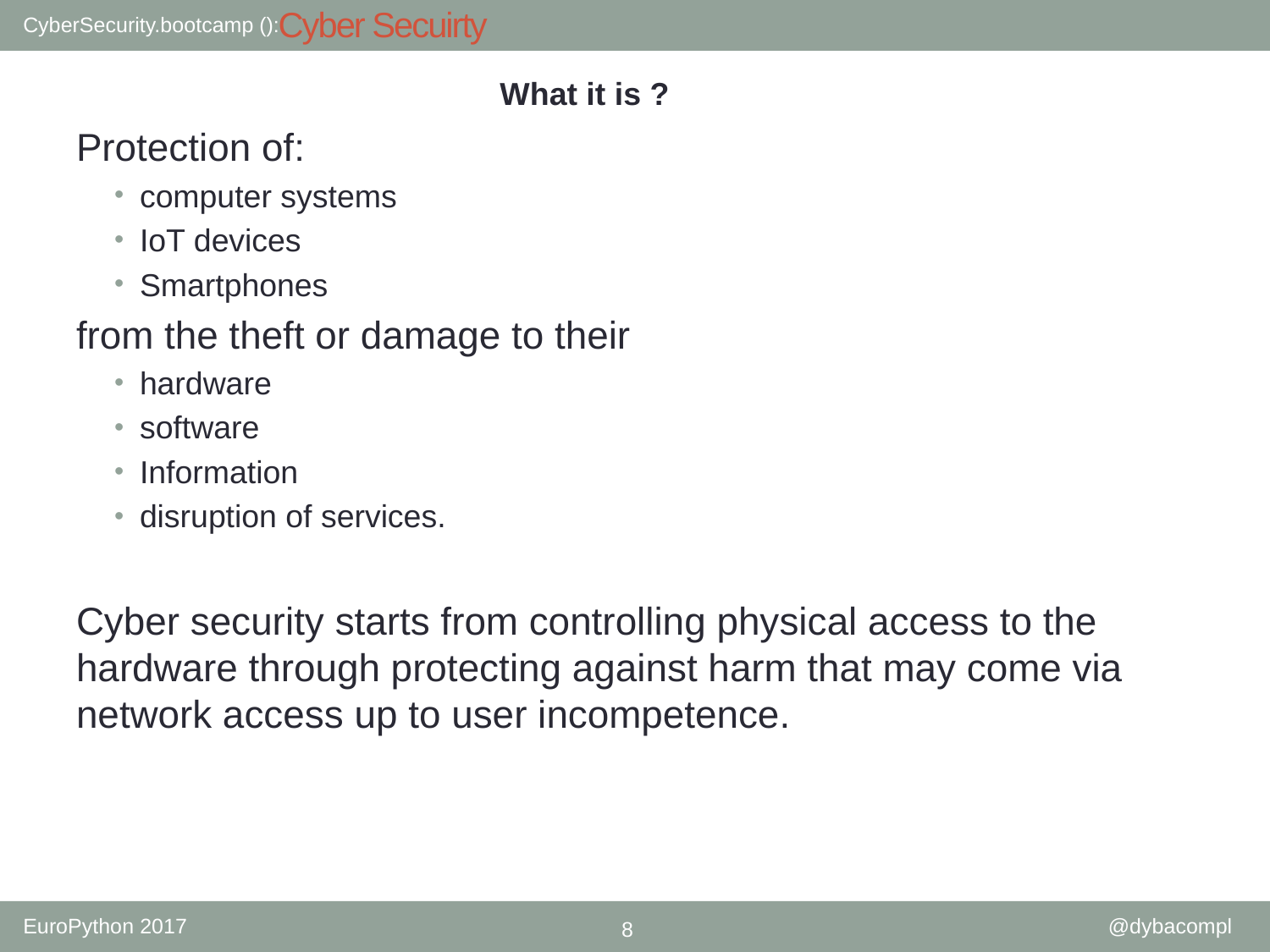

# Cyber Secuirty
What it is ?
Protection of:
computer systems
IoT devices
Smartphones
from the theft or damage to their
hardware
software
Information
disruption of services.

Cyber security starts from controlling physical access to the hardware through protecting against harm that may come via network access up to user incompetence.